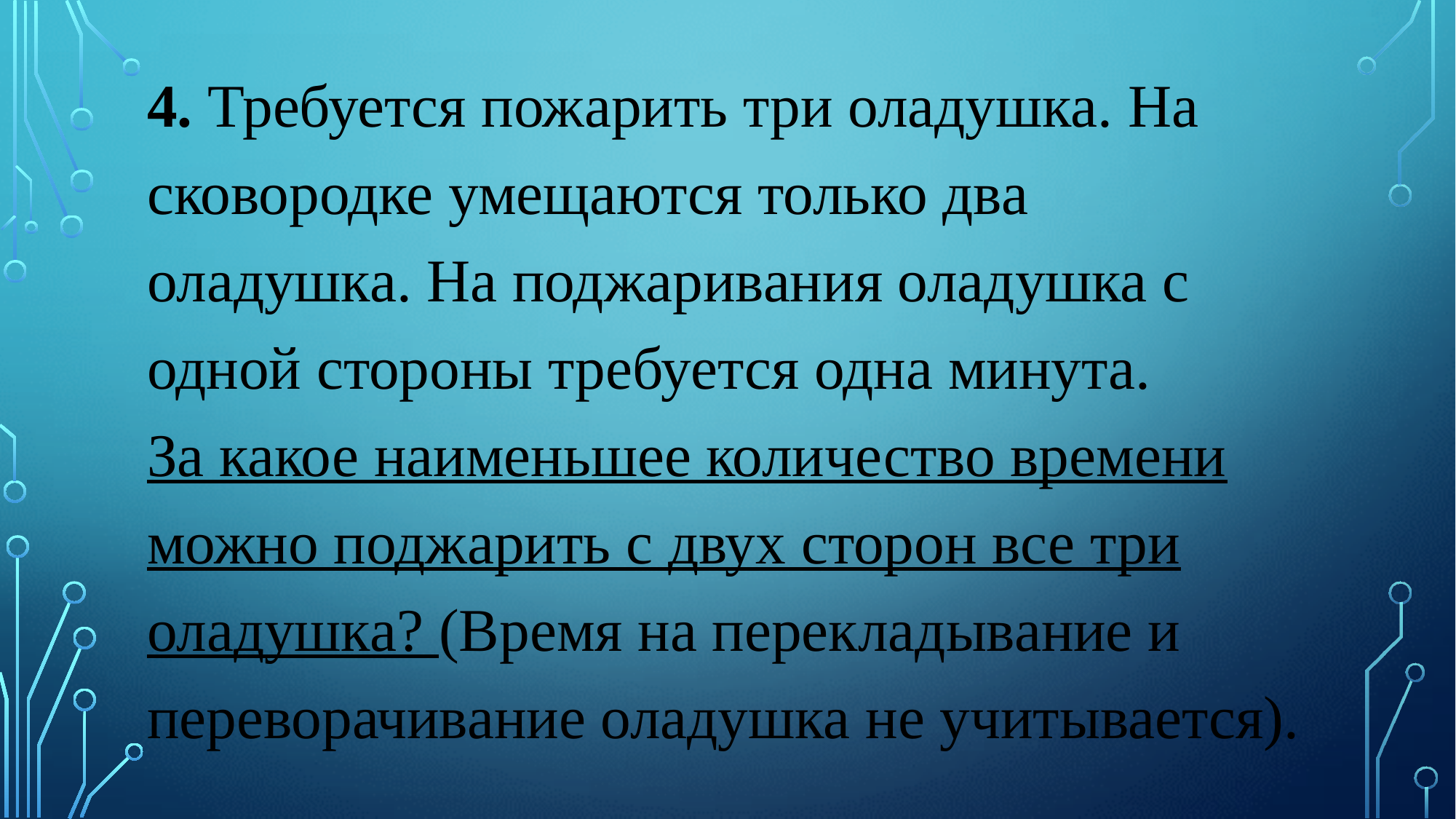

4. Требуется пожарить три оладушка. На сковородке умещаются только два оладушка. На поджаривания оладушка с одной стороны требуется одна минута.
За какое наименьшее количество времени можно поджарить с двух сторон все три оладушка? (Время на перекладывание и переворачивание оладушка не учитывается).